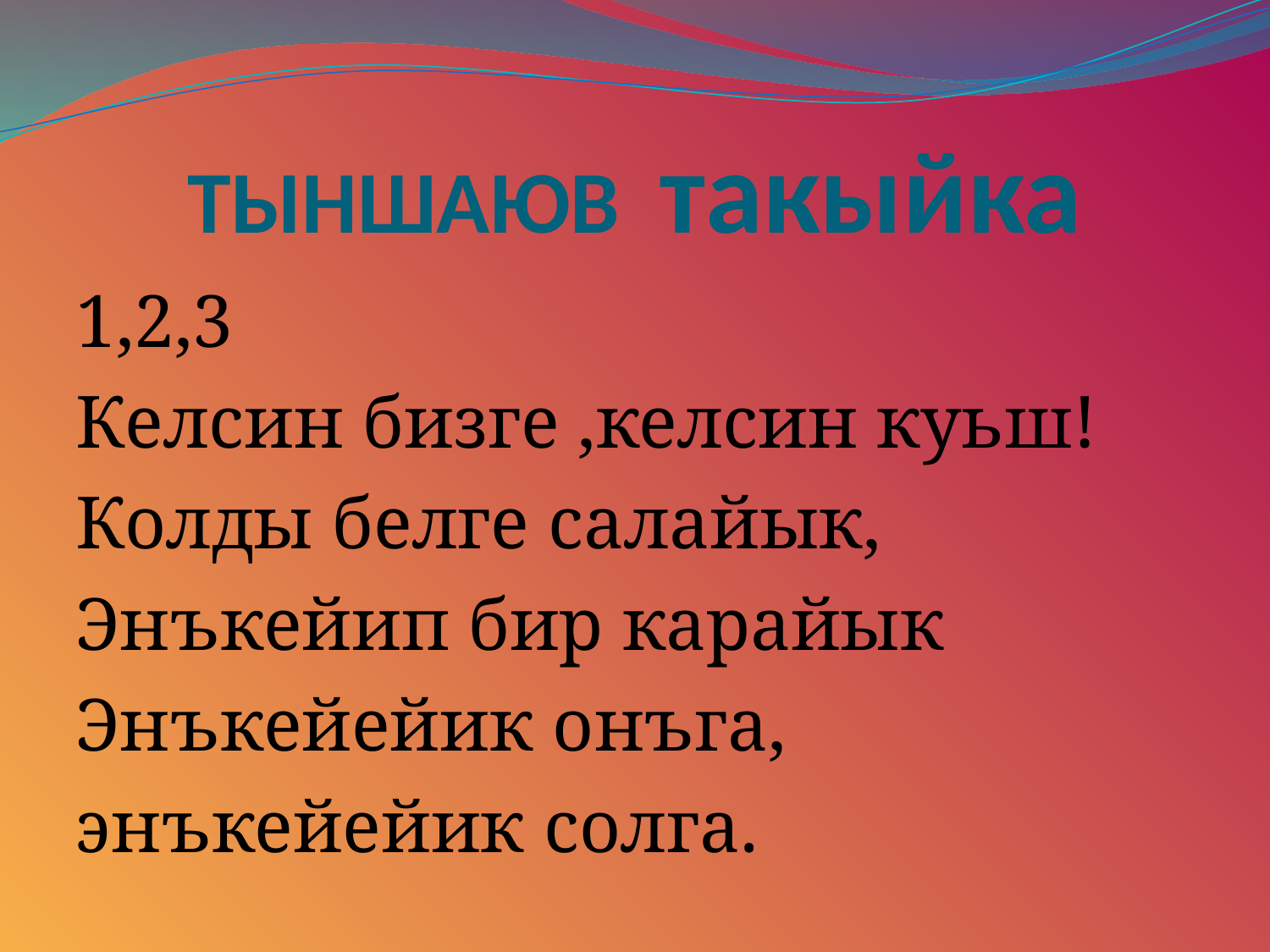

# ТЫНШАЮВ  такыйка
1,2,3
Келсин бизге ,келсин куьш!
Колды белге салайык,
Энъкейип бир карайык
Энъкейейик онъга,
энъкейейик солга.